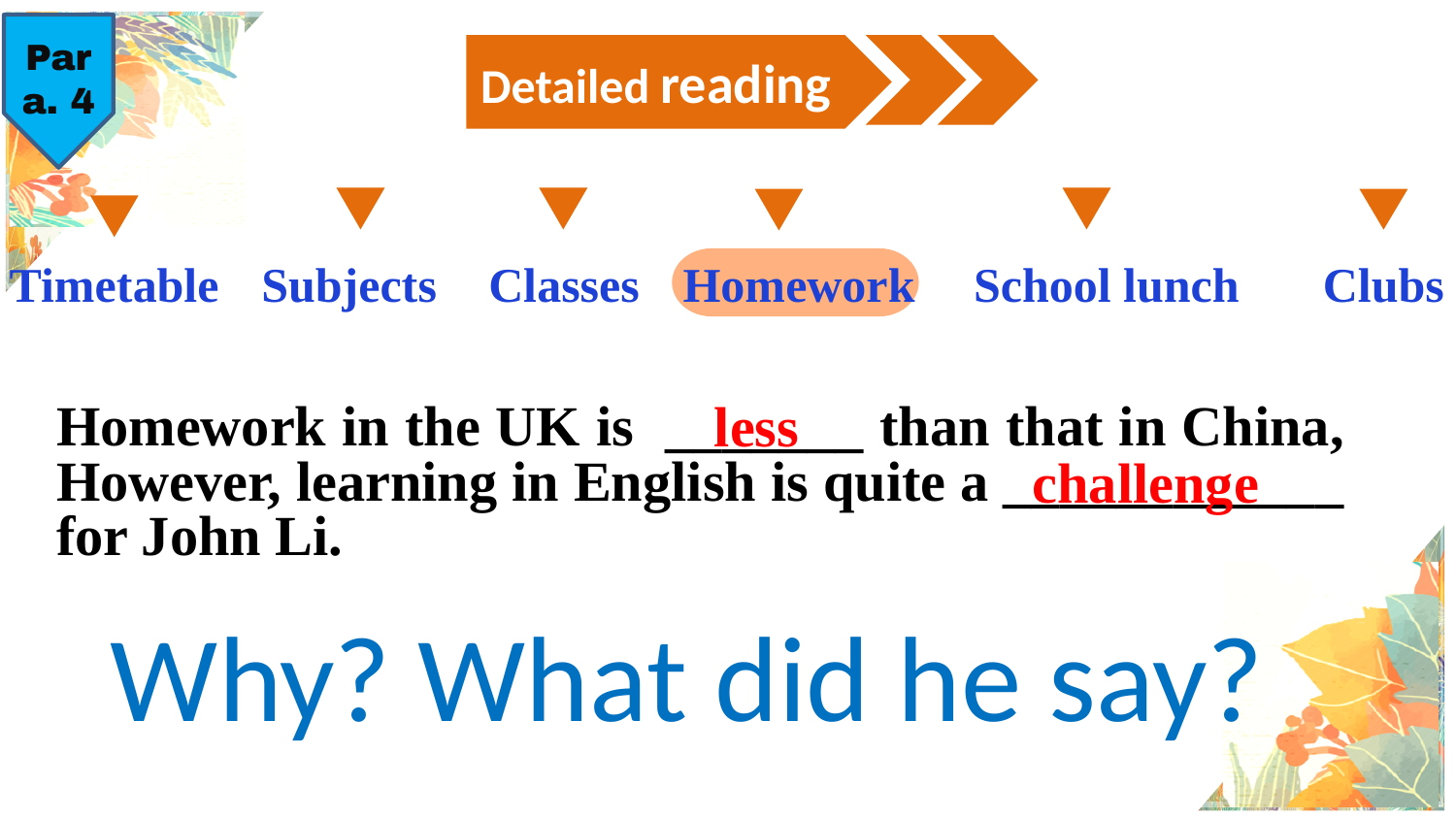

Detailed reading

Para. 4

Timetable
Subjects
Classes
Homework

School lunch
Clubs

Homework in the UK is  _______ than that in China, However, learning in English is quite a ____________ for John Li.
less
challenge
Why? What did he say?